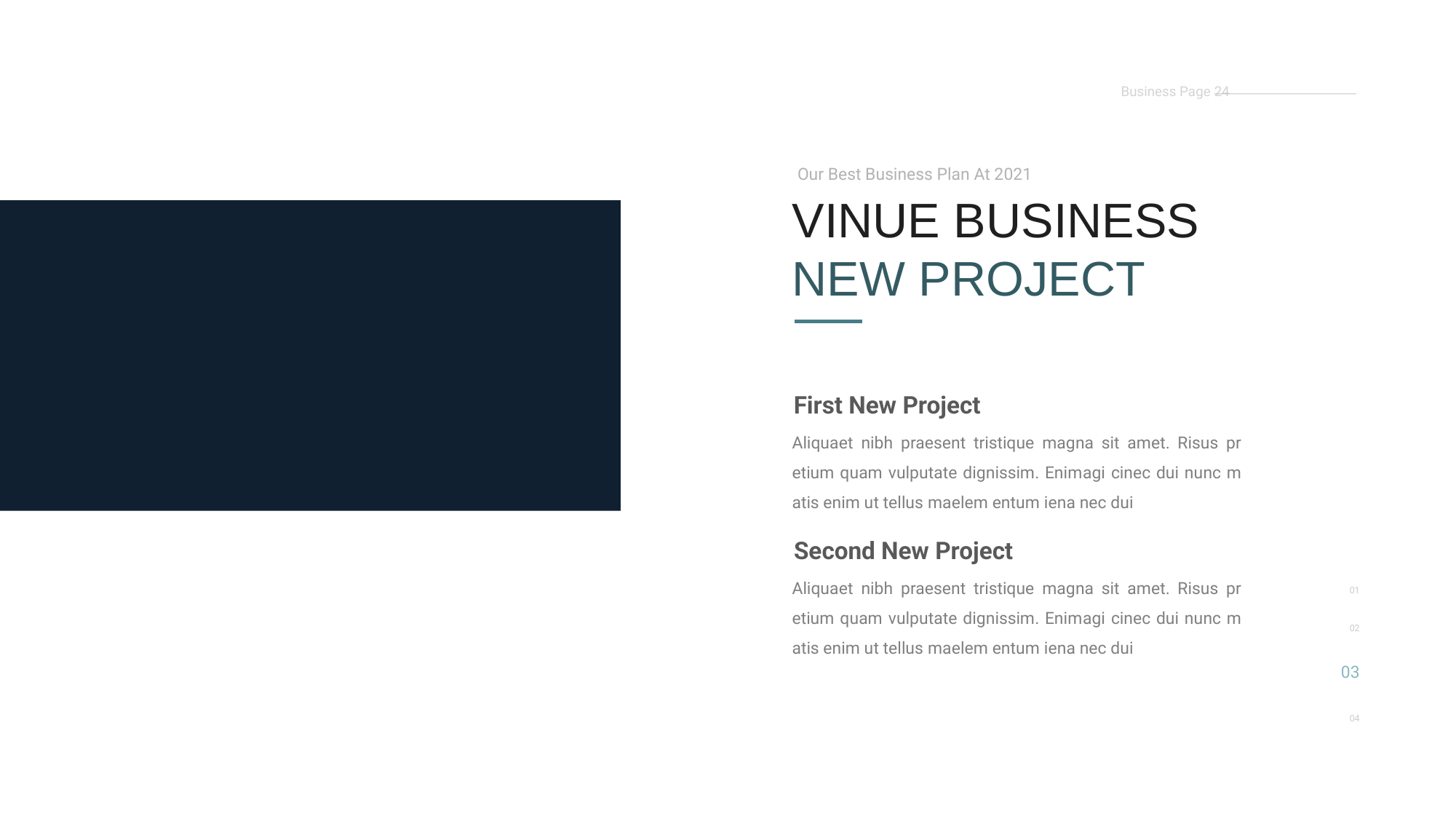

Business Page 24
Our Best Business Plan At 2021
VINUE BUSINESS NEW PROJECT

First New Project
Aliquaet nibh praesent tristique magna sit amet. Risus pr etium quam vulputate dignissim. Enimagi cinec dui nunc m atis enim ut tellus maelem entum iena nec dui
Second New Project
Aliquaet nibh praesent tristique magna sit amet. Risus pr etium quam vulputate dignissim. Enimagi cinec dui nunc m atis enim ut tellus maelem entum iena nec dui
01
02
03
04